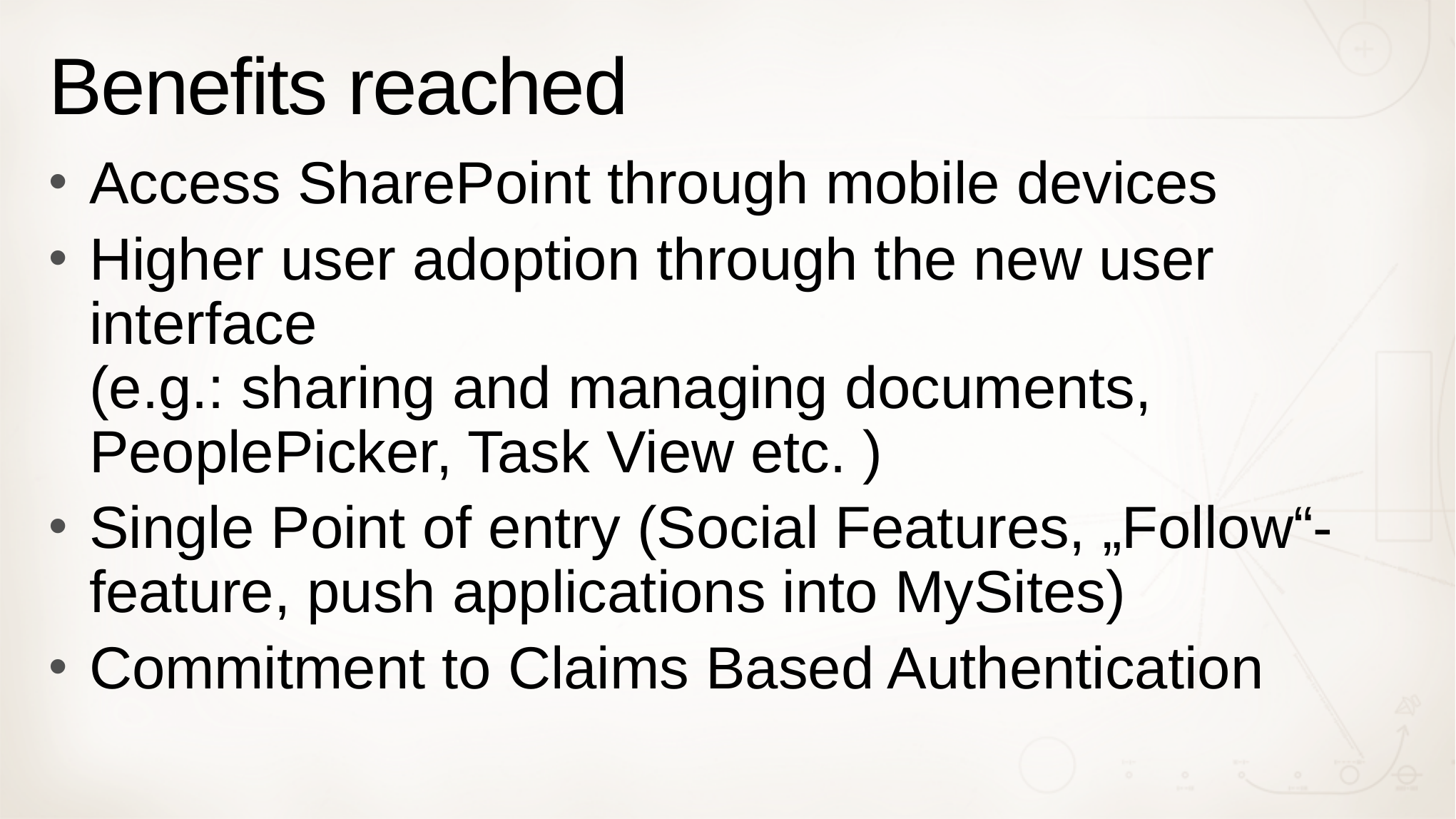

# Benefits reached
Access SharePoint through mobile devices
Higher user adoption through the new user interface
(e.g.: sharing and managing documents, PeoplePicker, Task View etc. )
Single Point of entry (Social Features, „Follow“-feature, push applications into MySites)
Commitment to Claims Based Authentication